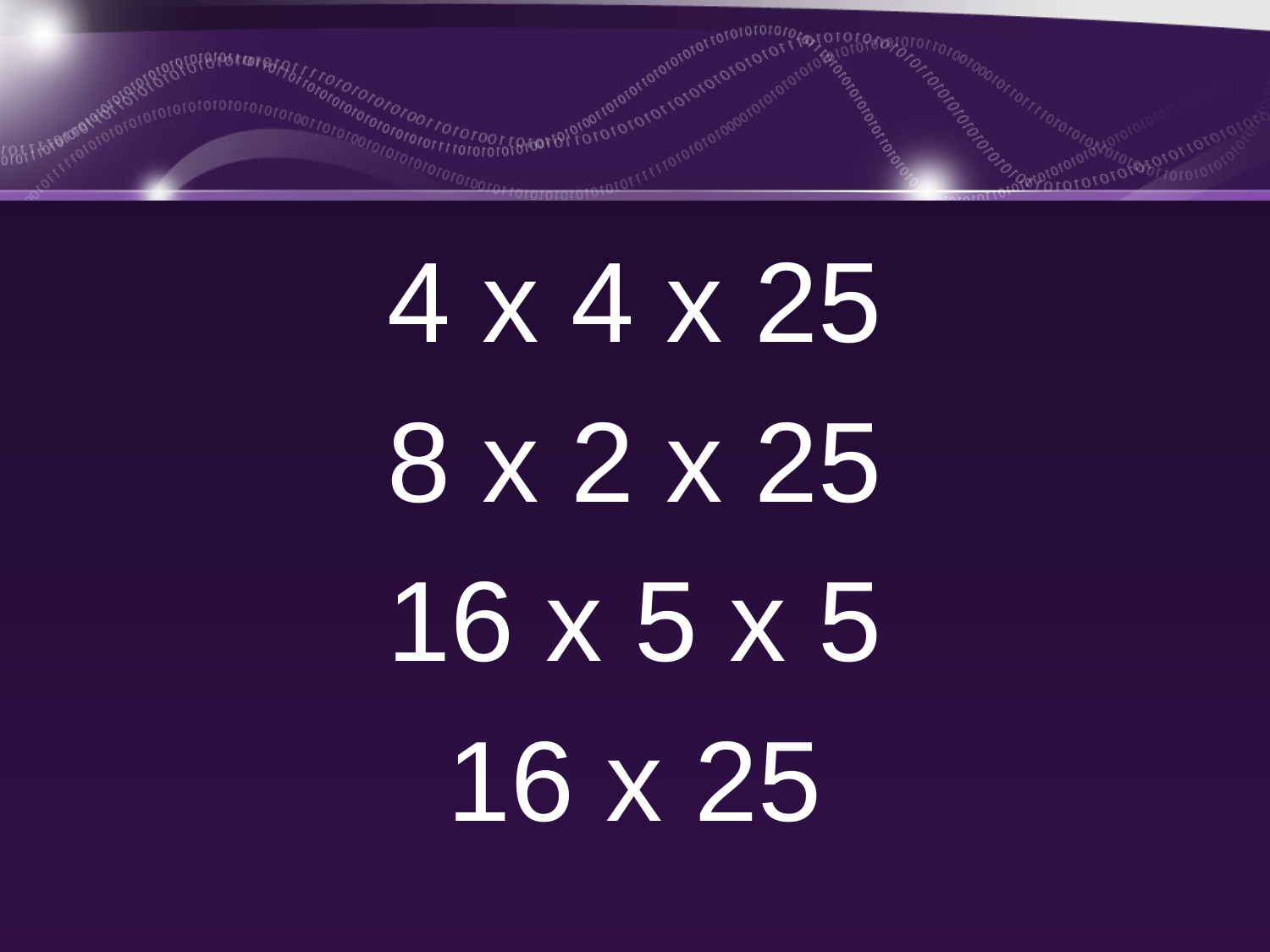

4 x 4 x 25
8 x 2 x 25
16 x 5 x 5
16 x 25